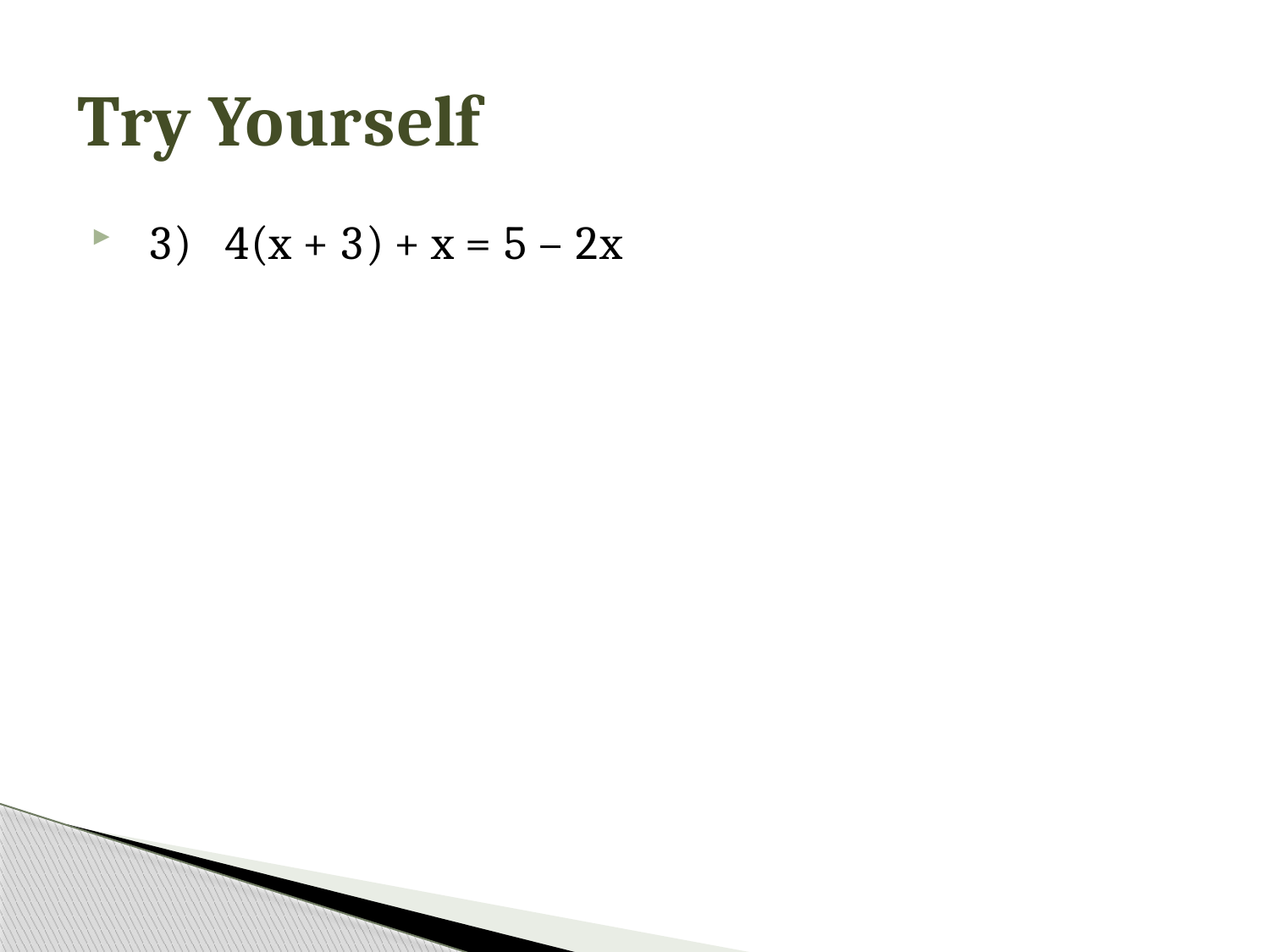

# Try Yourself
  3)   4(x + 3) + x = 5 – 2x